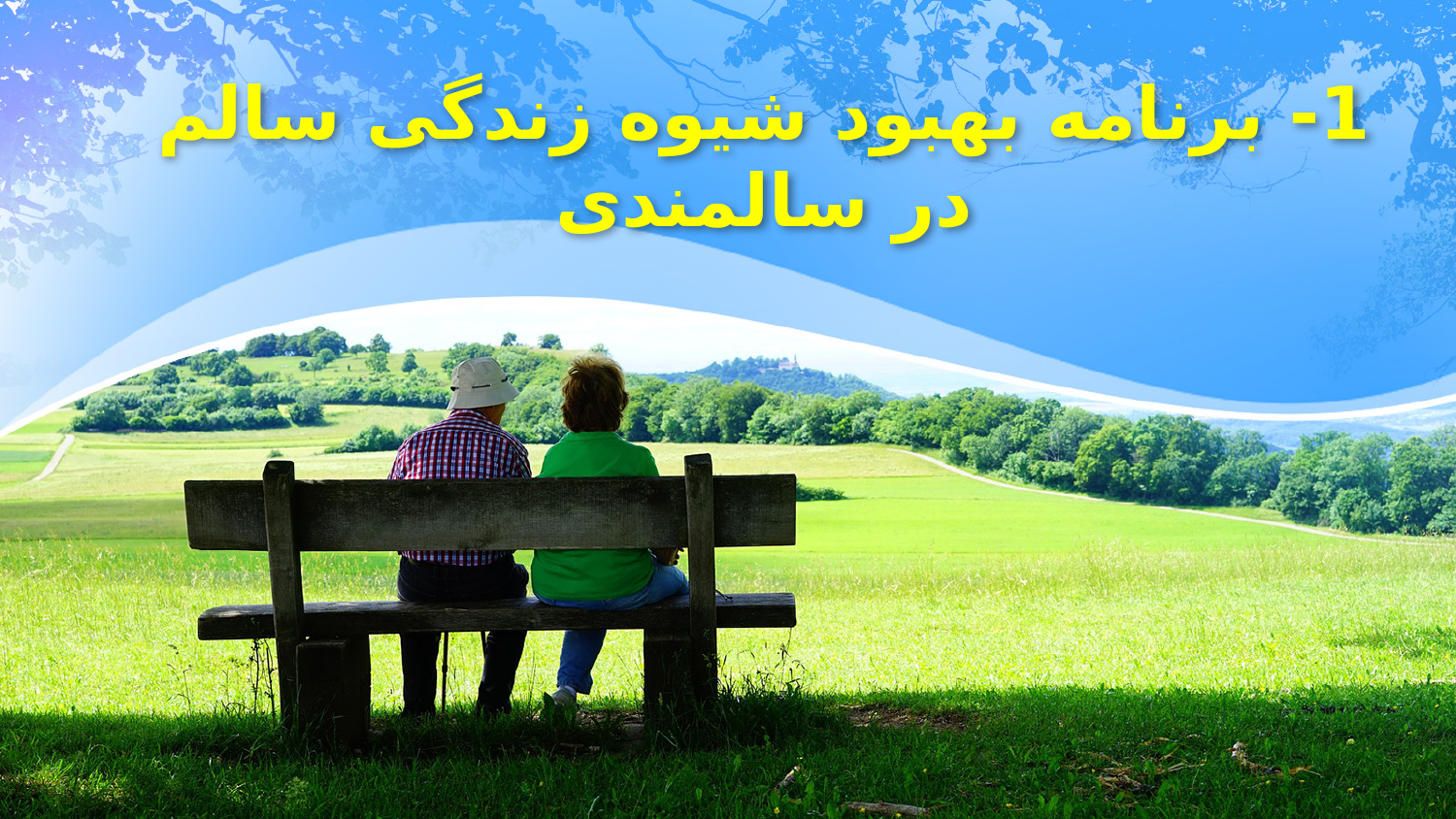

# 1- برنامه بهبود شیوه زندگی سالم در سالمندی